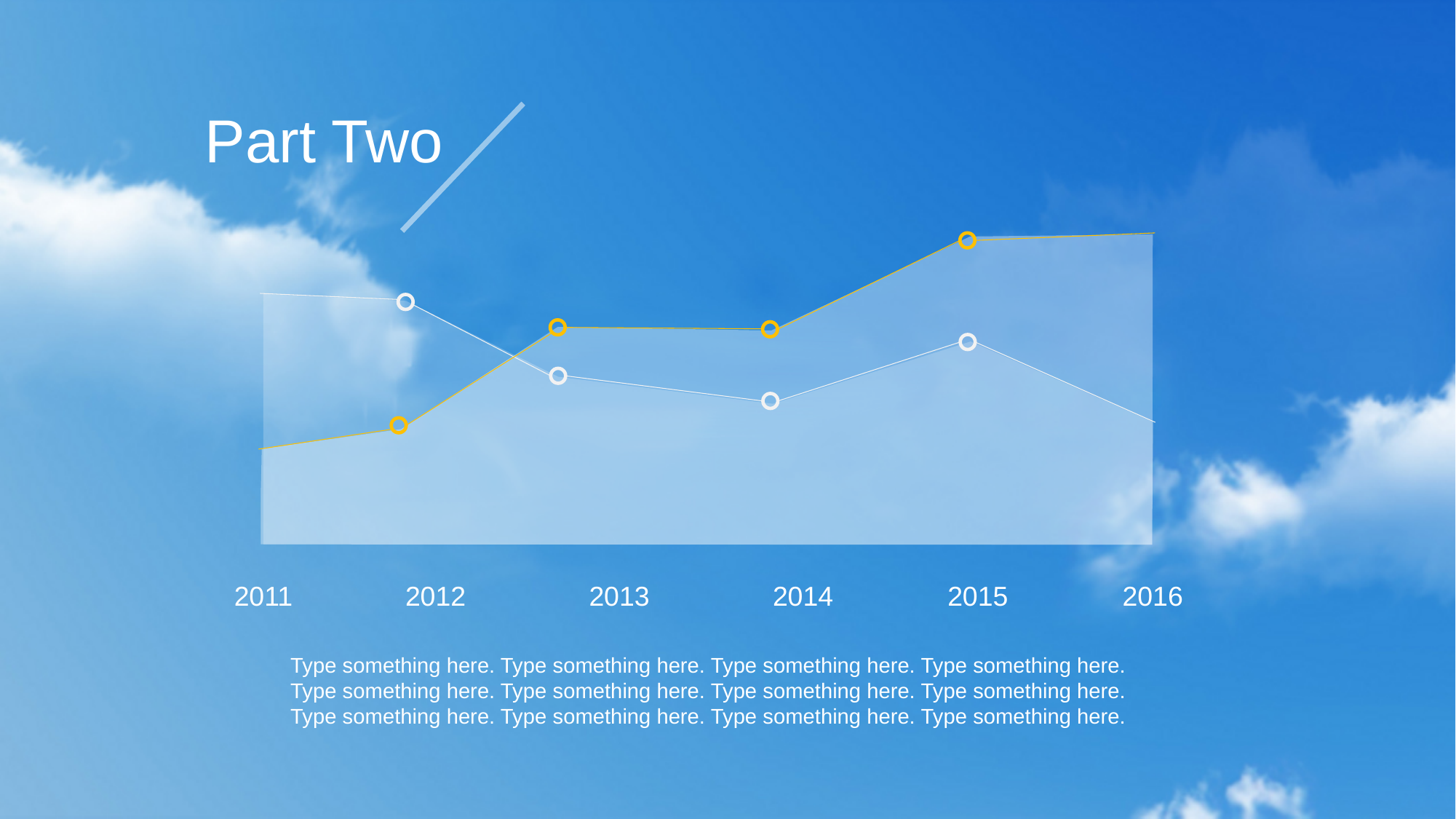

Part Two

2011
2012
2013
2014
2015
2016
Type something here. Type something here. Type something here. Type something here.
Type something here. Type something here. Type something here. Type something here.
Type something here. Type something here. Type something here. Type something here.